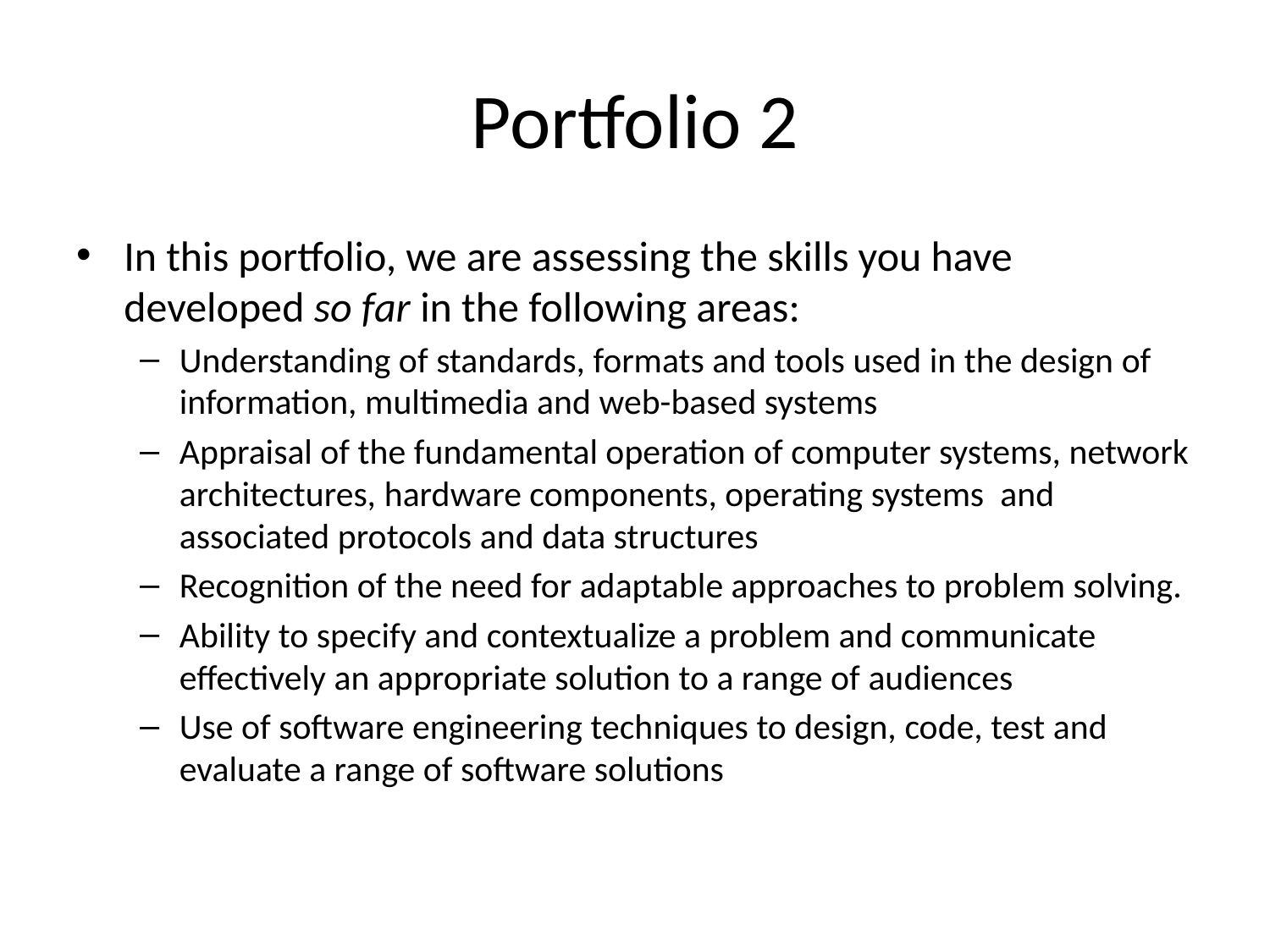

# Portfolio 2
In this portfolio, we are assessing the skills you have developed so far in the following areas:
Understanding of standards, formats and tools used in the design of information, multimedia and web-based systems
Appraisal of the fundamental operation of computer systems, network architectures, hardware components, operating systems  and associated protocols and data structures
Recognition of the need for adaptable approaches to problem solving.
Ability to specify and contextualize a problem and communicate effectively an appropriate solution to a range of audiences
Use of software engineering techniques to design, code, test and evaluate a range of software solutions